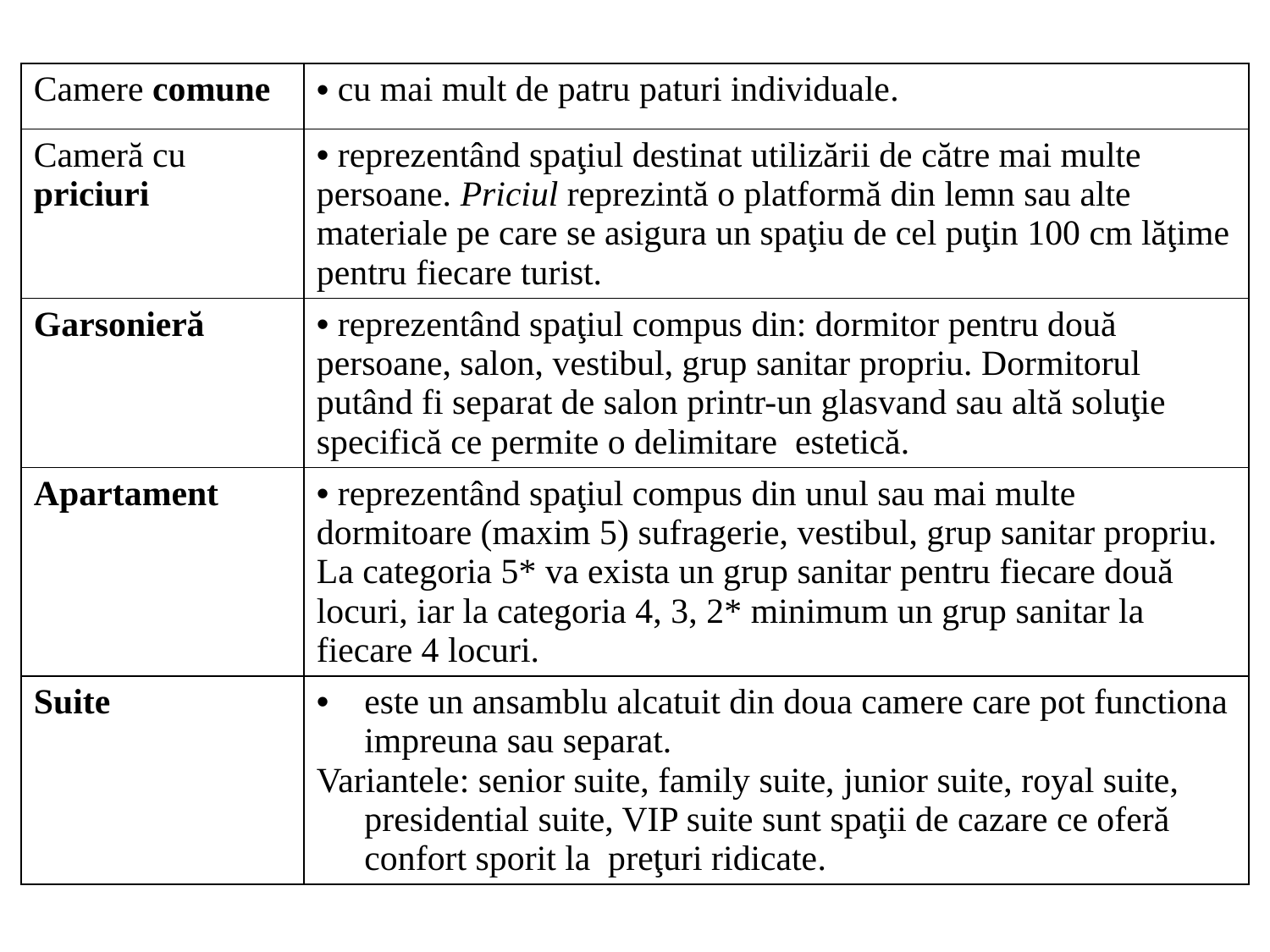

| Camere comune | cu mai mult de patru paturi individuale. |
| --- | --- |
| Cameră cu priciuri | reprezentând spaţiul destinat utilizării de către mai multe persoane. Priciul reprezintă o platformă din lemn sau alte materiale pe care se asigura un spaţiu de cel puţin 100 cm lăţime pentru fiecare turist. |
| Garsonieră | reprezentând spaţiul compus din: dormitor pentru două persoane, salon, vestibul, grup sanitar propriu. Dormitorul putând fi separat de salon printr-un glasvand sau altă soluţie specifică ce permite o delimitare estetică. |
| Apartament | reprezentând spaţiul compus din unul sau mai multe dormitoare (maxim 5) sufragerie, vestibul, grup sanitar propriu. La categoria 5\* va exista un grup sanitar pentru fiecare două locuri, iar la categoria 4, 3, 2\* minimum un grup sanitar la fiecare 4 locuri. |
| Suite | este un ansamblu alcatuit din doua camere care pot functiona impreuna sau separat. Variantele: senior suite, family suite, junior suite, royal suite, presidential suite, VIP suite sunt spaţii de cazare ce oferă confort sporit la preţuri ridicate. |